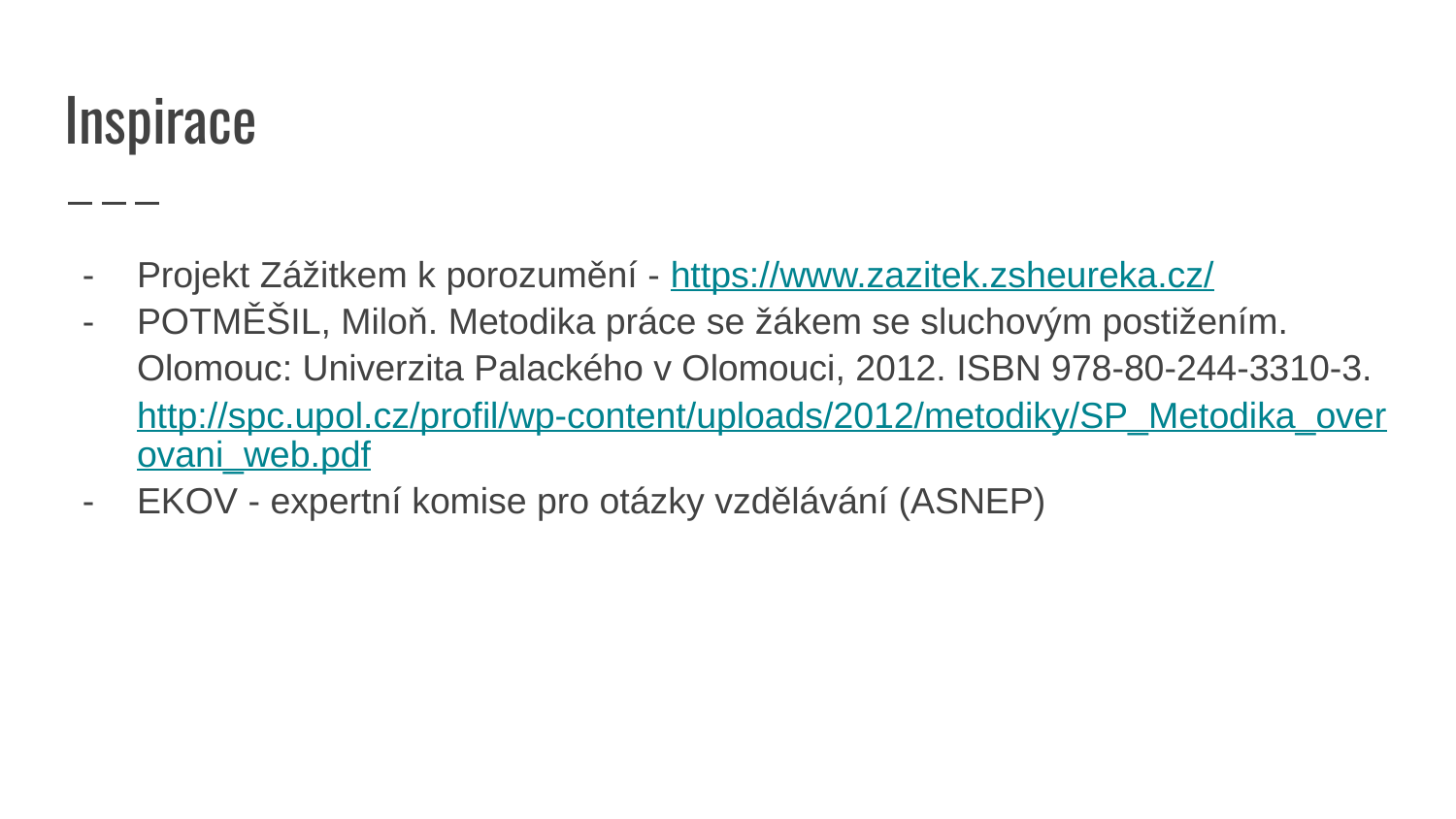

# Inspirace
Projekt Zážitkem k porozumění - https://www.zazitek.zsheureka.cz/
POTMĚŠIL, Miloň. Metodika práce se žákem se sluchovým postižením. Olomouc: Univerzita Palackého v Olomouci, 2012. ISBN 978-80-244-3310-3. http://spc.upol.cz/profil/wp-content/uploads/2012/metodiky/SP_Metodika_overovani_web.pdf
EKOV - expertní komise pro otázky vzdělávání (ASNEP)